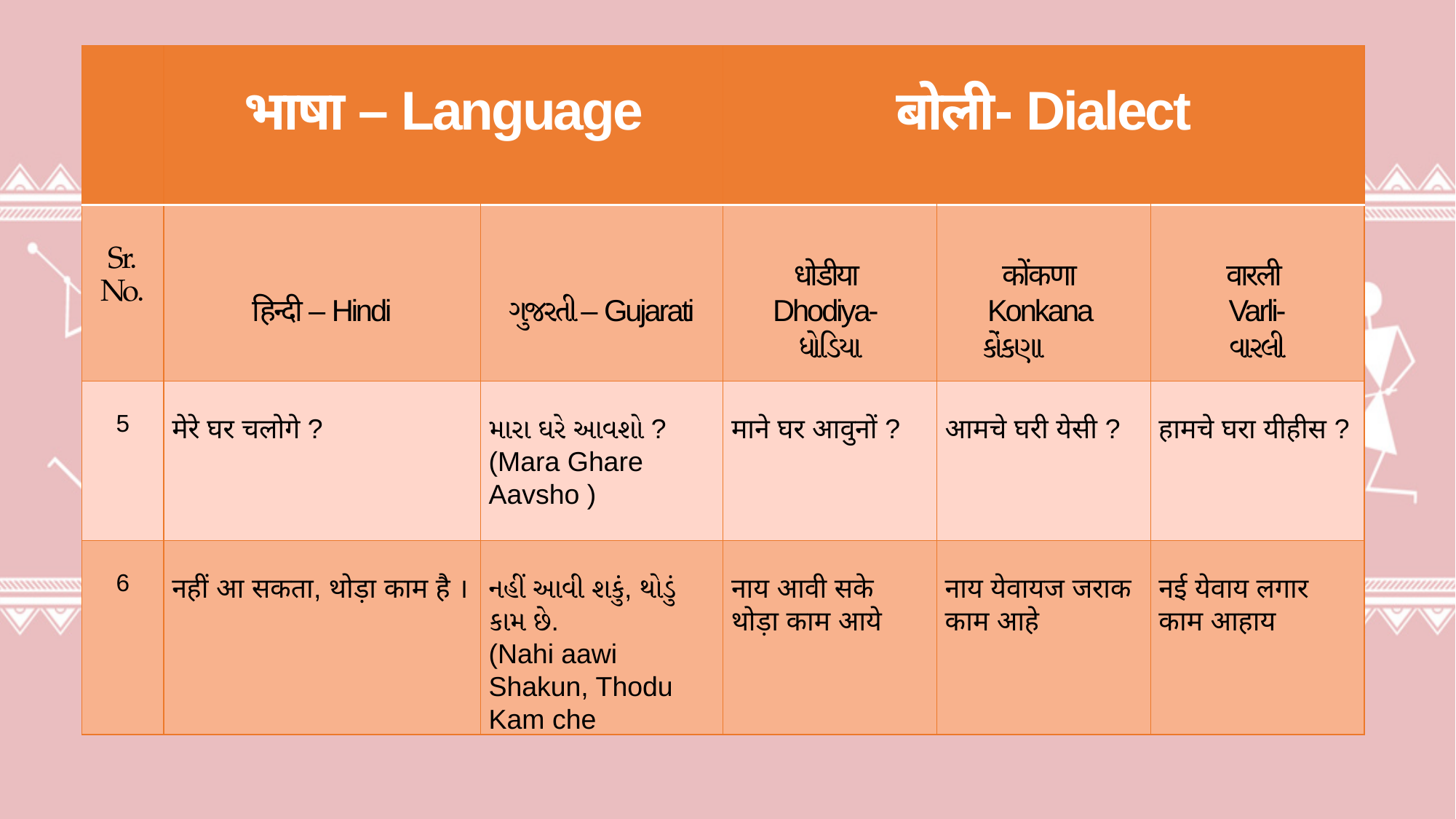

|  | भाषा – Language |  | बोली- Dialect |  |  |
| --- | --- | --- | --- | --- | --- |
| Sr. No. | हिन्दी – Hindi | ગુજરતી – Gujarati | धोडीया Dhodiya- ધોડિયા | कोंकणा Konkana કોંકણા | वारली Varli- વારલી |
| 5 | मेरे घर चलोगे ? | મારા ઘરે આવશો ? (Mara Ghare Aavsho ) | माने घर आवुनों ? | आमचे घरी येसी ? | हामचे घरा यीहीस ? |
| 6 | नहीं आ सकता, थोड़ा काम है । | નહીં આવી શકું, થોડું કામ છે. (Nahi aawi Shakun, Thodu Kam che | नाय आवी सके थोड़ा काम आये | नाय येवायज जराक काम आहे | नई येवाय लगार काम आहाय |